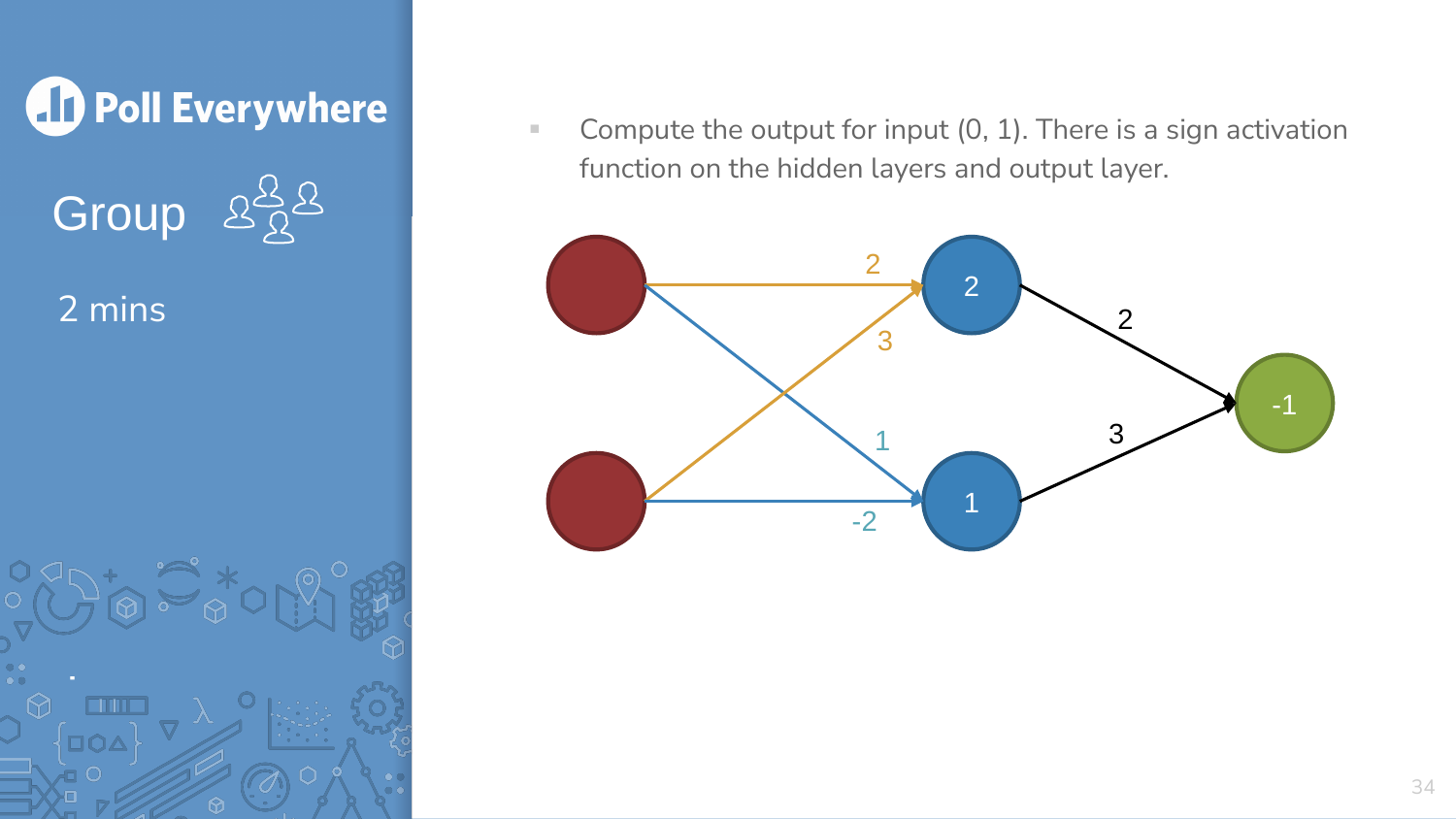

Compute the output for input (0, 1). There is a sign activation function on the hidden layers and output layer.

2
2
# 2 mins
2
3
-1
3
1

1
-2

34